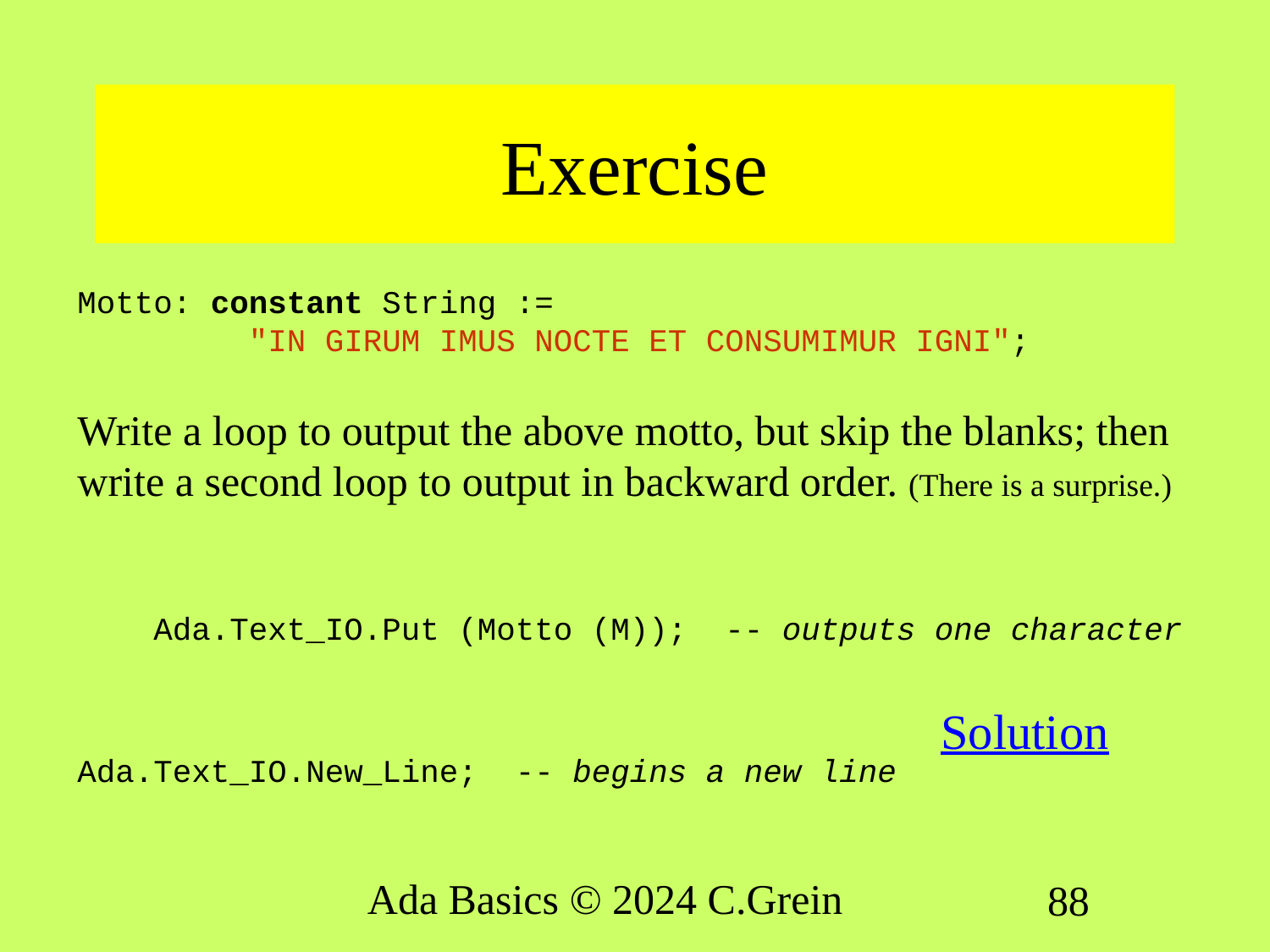

# Exercise
Motto: constant String :=
         "IN GIRUM IMUS NOCTE ET CONSUMIMUR IGNI";

Write a loop to output the above motto, but skip the blanks; then write a second loop to output in backward order. (There is a surprise.)

    Ada.Text_IO.Put (Motto (M));  -- outputs one character

Ada.Text_IO.New_Line;  -- begins a new line
Solution
Ada Basics © 2024 C.Grein
88